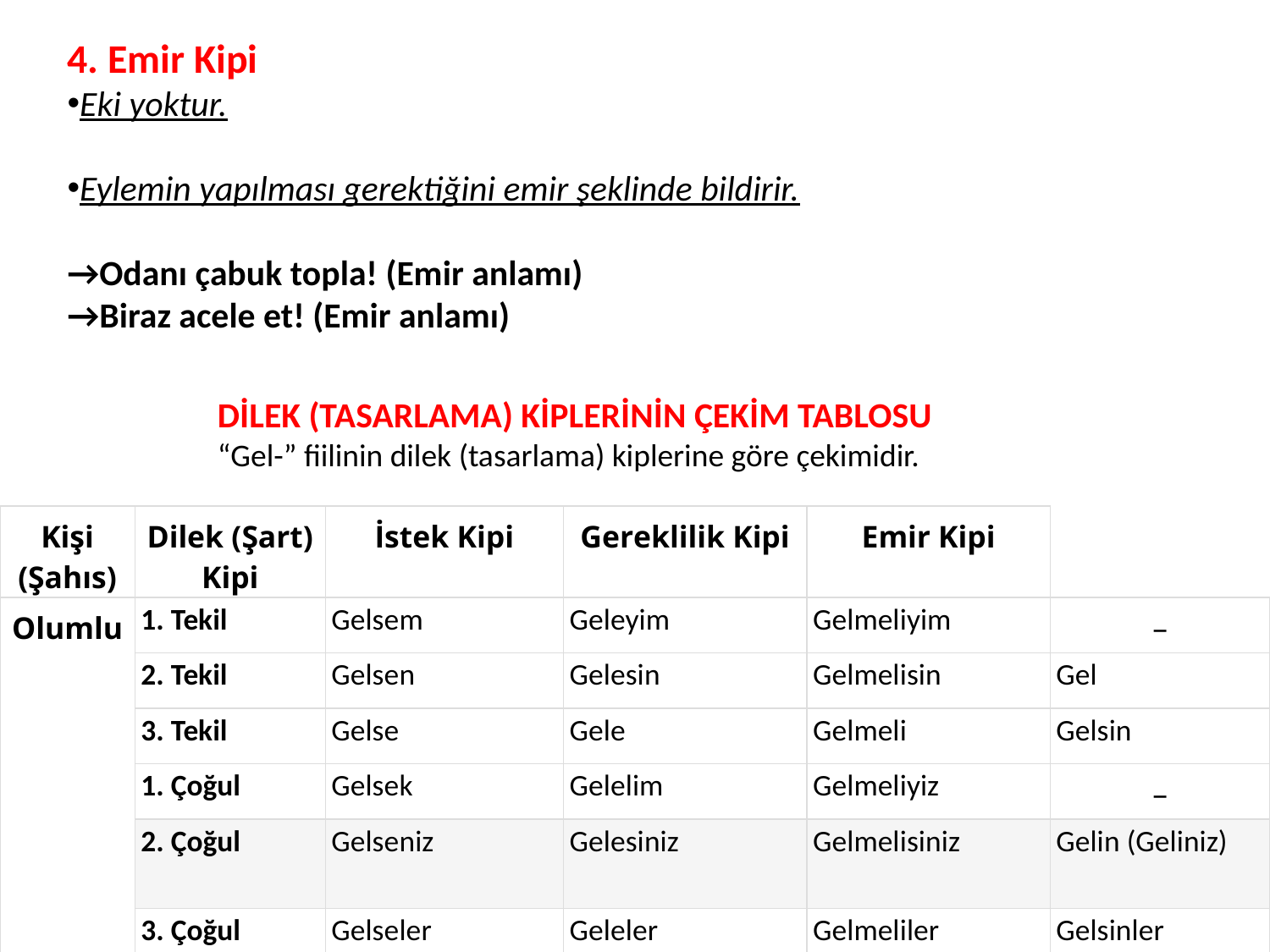

4. Emir Kipi
Eki yoktur.

Eylemin yapılması gerektiğini emir şeklinde bildirir.

→Odanı çabuk topla! (Emir anlamı)
→Biraz acele et! (Emir anlamı)
DİLEK (TASARLAMA) KİPLERİNİN ÇEKİM TABLOSU
“Gel-” fiilinin dilek (tasarlama) kiplerine göre çekimidir.
| Kişi (Şahıs) | Dilek (Şart) Kipi | İstek Kipi | Gereklilik Kipi | Emir Kipi |  |
| --- | --- | --- | --- | --- | --- |
| Olumlu | 1. Tekil | Gelsem | Geleyim | Gelmeliyim | – |
|  | 2. Tekil | Gelsen | Gelesin | Gelmelisin | Gel |
|  | 3. Tekil | Gelse | Gele | Gelmeli | Gelsin |
|  | 1. Çoğul | Gelsek | Gelelim | Gelmeliyiz | – |
|  | 2. Çoğul | Gelseniz | Gelesiniz | Gelmelisiniz | Gelin (Geliniz) |
|  | 3. Çoğul | Gelseler | Geleler | Gelmeliler | Gelsinler |